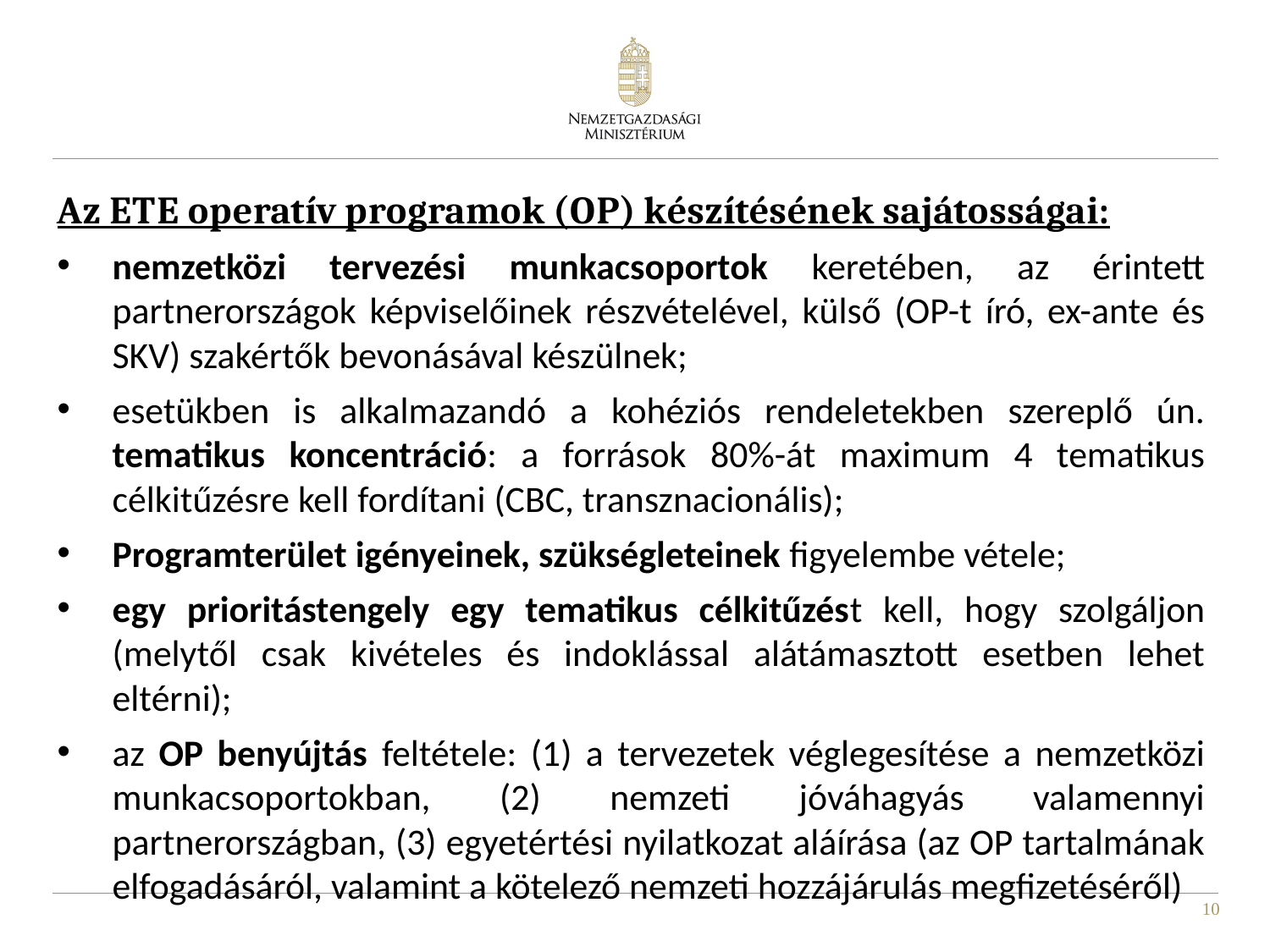

Az ETE operatív programok (OP) készítésének sajátosságai:
nemzetközi tervezési munkacsoportok keretében, az érintett partnerországok képviselőinek részvételével, külső (OP-t író, ex-ante és SKV) szakértők bevonásával készülnek;
esetükben is alkalmazandó a kohéziós rendeletekben szereplő ún. tematikus koncentráció: a források 80%-át maximum 4 tematikus célkitűzésre kell fordítani (CBC, transznacionális);
Programterület igényeinek, szükségleteinek figyelembe vétele;
egy prioritástengely egy tematikus célkitűzést kell, hogy szolgáljon (melytől csak kivételes és indoklással alátámasztott esetben lehet eltérni);
az OP benyújtás feltétele: (1) a tervezetek véglegesítése a nemzetközi munkacsoportokban, (2) nemzeti jóváhagyás valamennyi partnerországban, (3) egyetértési nyilatkozat aláírása (az OP tartalmának elfogadásáról, valamint a kötelező nemzeti hozzájárulás megfizetéséről)